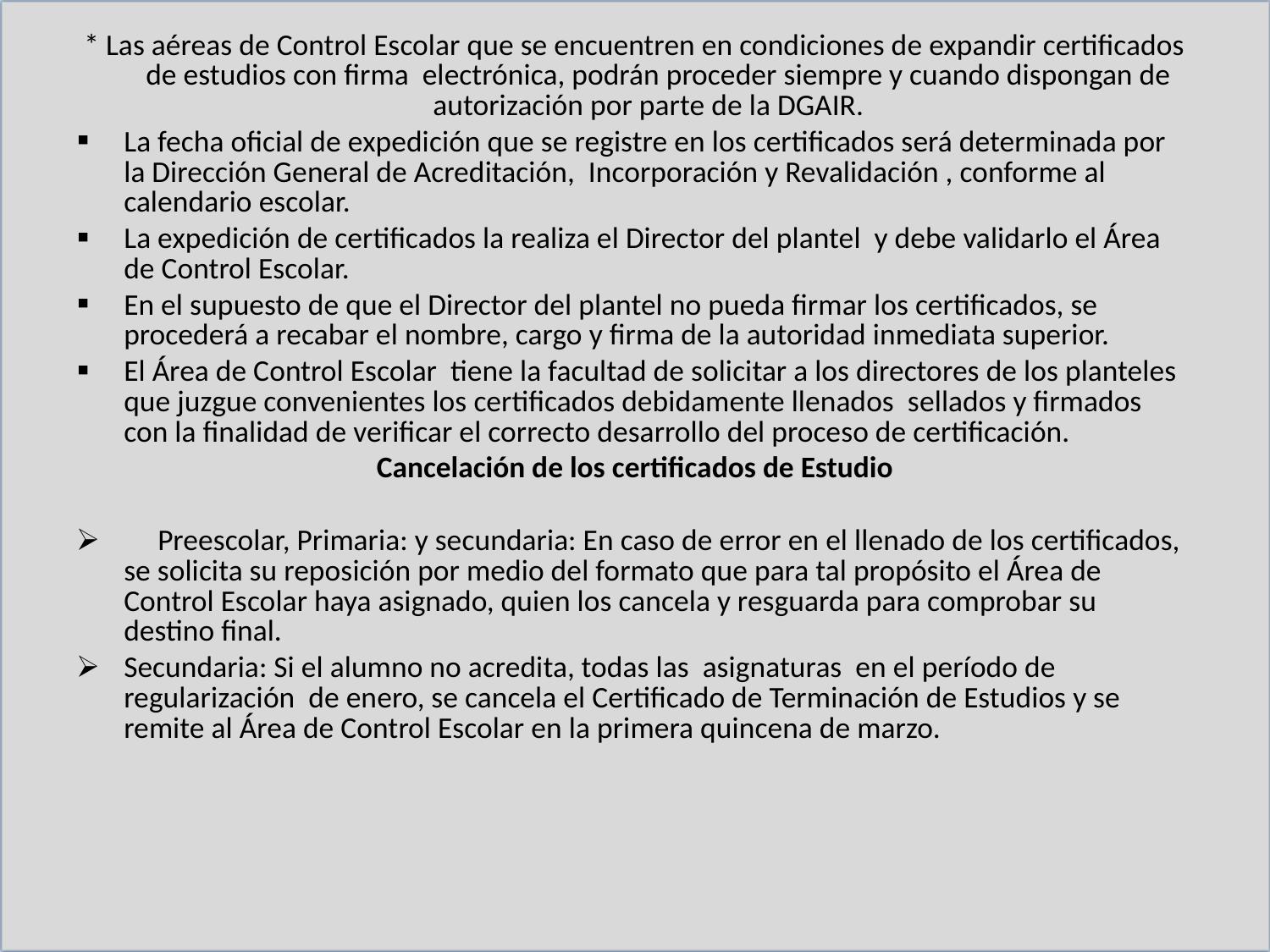

* Las aéreas de Control Escolar que se encuentren en condiciones de expandir certificados de estudios con firma  electrónica, podrán proceder siempre y cuando dispongan de autorización por parte de la DGAIR.
La fecha oficial de expedición que se registre en los certificados será determinada por la Dirección General de Acreditación,  Incorporación y Revalidación , conforme al calendario escolar.
La expedición de certificados la realiza el Director del plantel  y debe validarlo el Área de Control Escolar.
En el supuesto de que el Director del plantel no pueda firmar los certificados, se procederá a recabar el nombre, cargo y firma de la autoridad inmediata superior.
El Área de Control Escolar  tiene la facultad de solicitar a los directores de los planteles que juzgue convenientes los certificados debidamente llenados  sellados y firmados con la finalidad de verificar el correcto desarrollo del proceso de certificación.
Cancelación de los certificados de Estudio

     Preescolar, Primaria: y secundaria: En caso de error en el llenado de los certificados, se solicita su reposición por medio del formato que para tal propósito el Área de Control Escolar haya asignado, quien los cancela y resguarda para comprobar su destino final.
Secundaria: Si el alumno no acredita, todas las  asignaturas  en el período de regularización  de enero, se cancela el Certificado de Terminación de Estudios y se remite al Área de Control Escolar en la primera quincena de marzo.